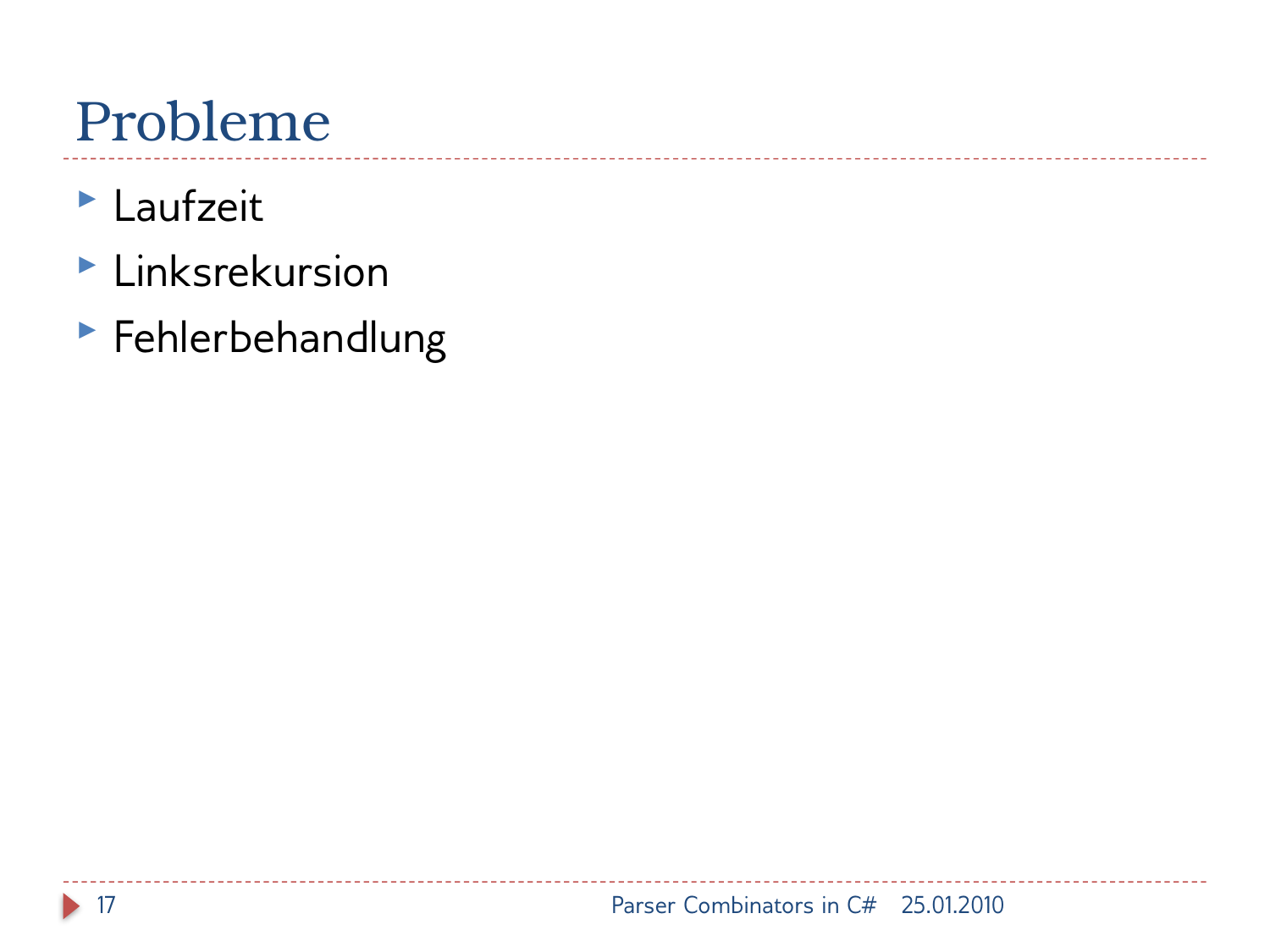

# Probleme
Laufzeit
Linksrekursion
Fehlerbehandlung
17
Parser Combinators in C#
25.01.2010